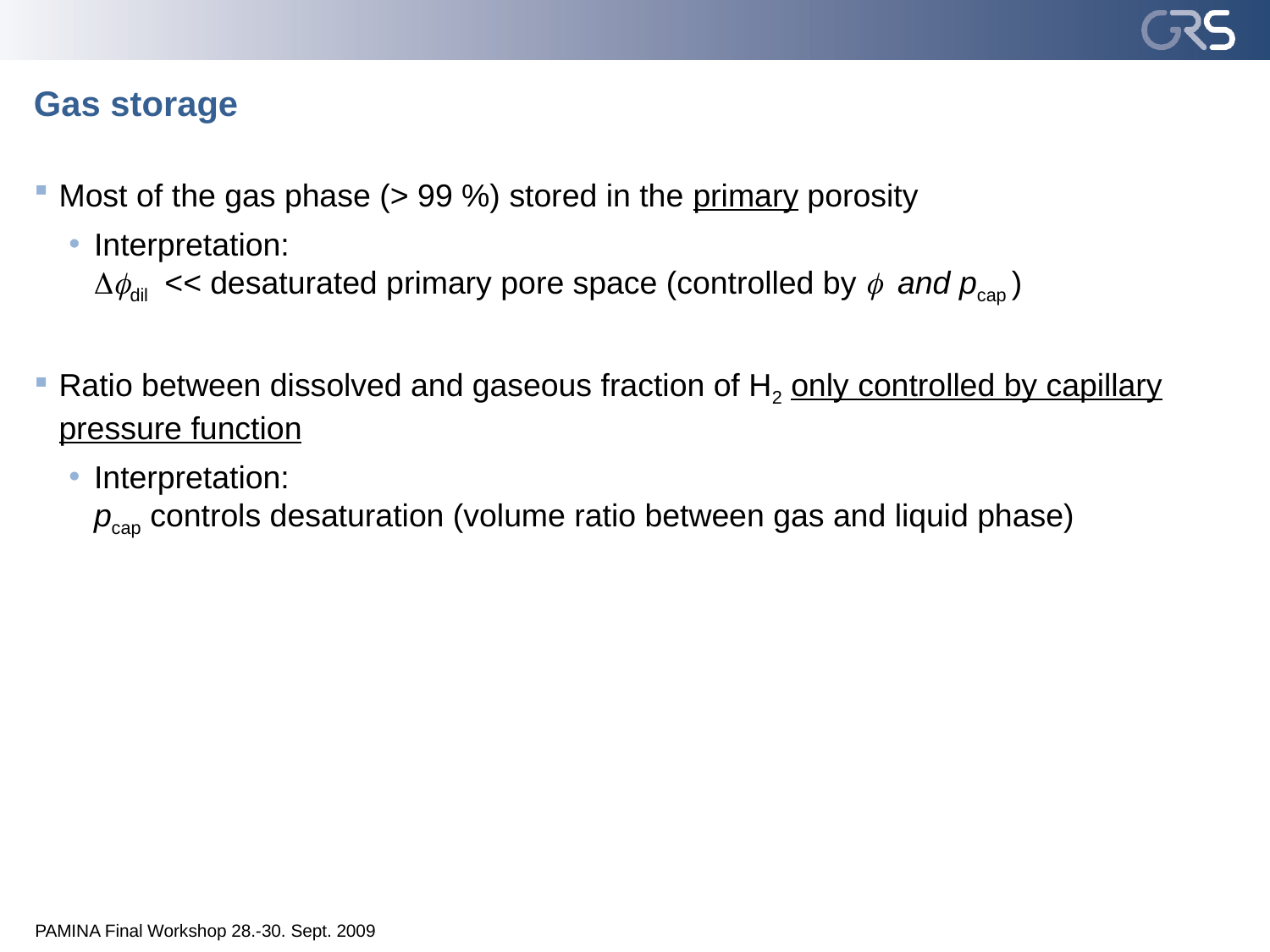

# Gas storage
Most of the gas phase (> 99 %) stored in the primary porosity
Interpretation:
Δφdil << desaturated primary pore space (controlled by φ and pcap )

Ratio between dissolved and gaseous fraction of H2 only controlled by capillary pressure function
Interpretation:
pcap controls desaturation (volume ratio between gas and liquid phase)

PAMINA Final Workshop 28.-30. Sept. 2009